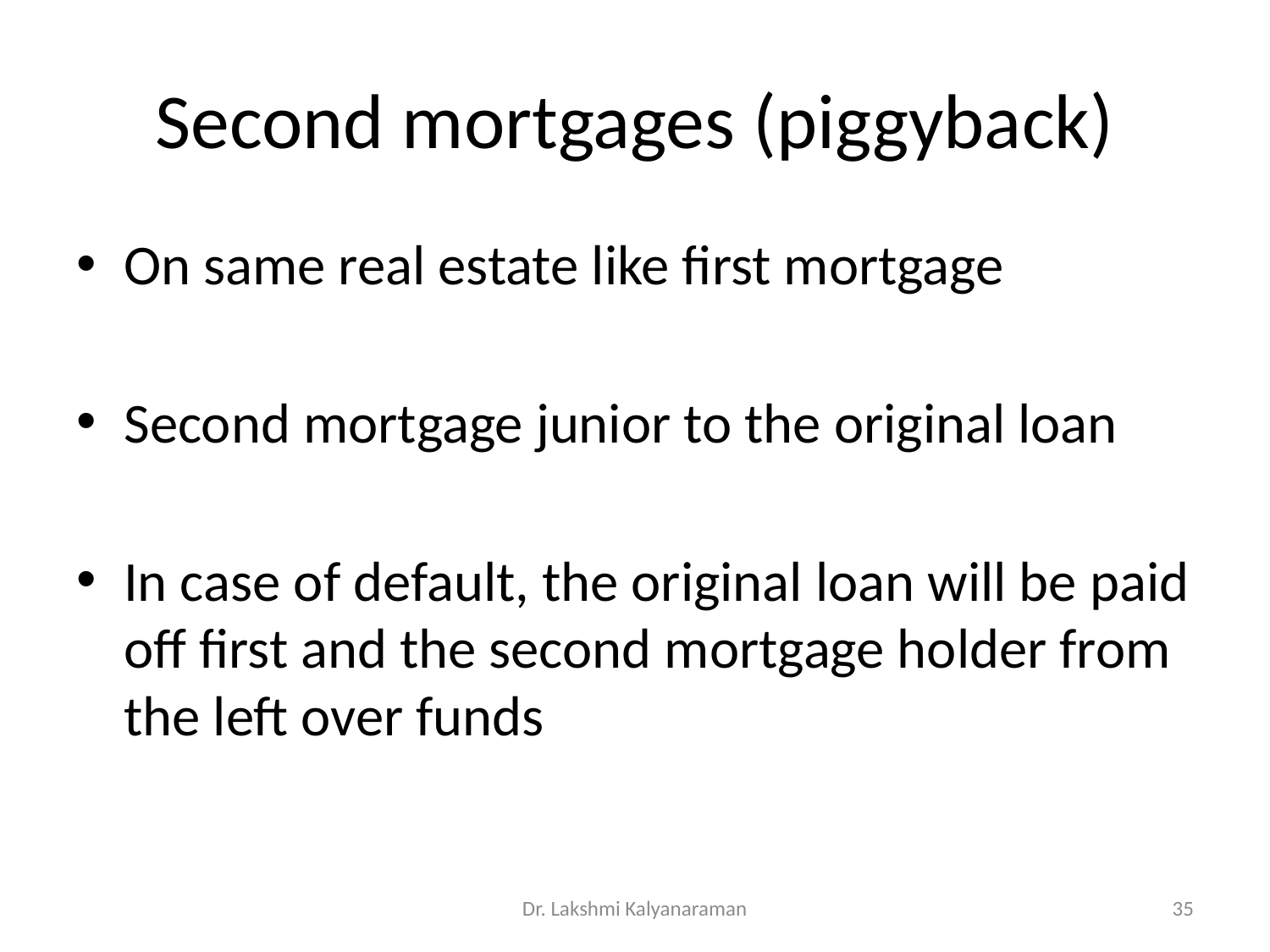

# Second mortgages (piggyback)
On same real estate like first mortgage

Second mortgage junior to the original loan

In case of default, the original loan will be paid off first and the second mortgage holder from the left over funds

Dr. Lakshmi Kalyanaraman
35